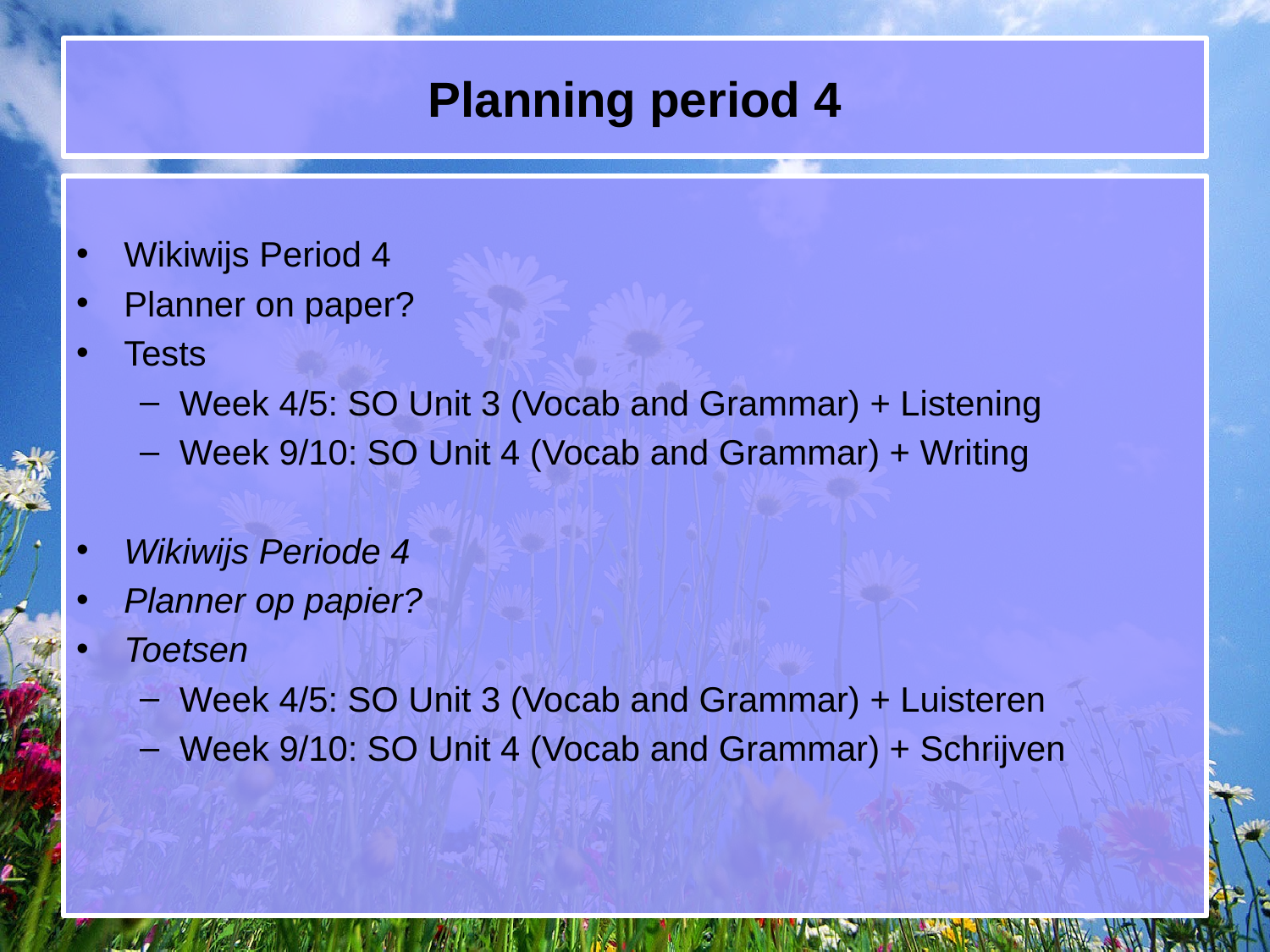

# Planning period 4

Wikiwijs Period 4
Planner on paper?
Tests
Week 4/5: SO Unit 3 (Vocab and Grammar) + Listening
Week 9/10: SO Unit 4 (Vocab and Grammar) + Writing

Wikiwijs Periode 4
Planner op papier?
Toetsen
Week 4/5: SO Unit 3 (Vocab and Grammar) + Luisteren
Week 9/10: SO Unit 4 (Vocab and Grammar) + Schrijven